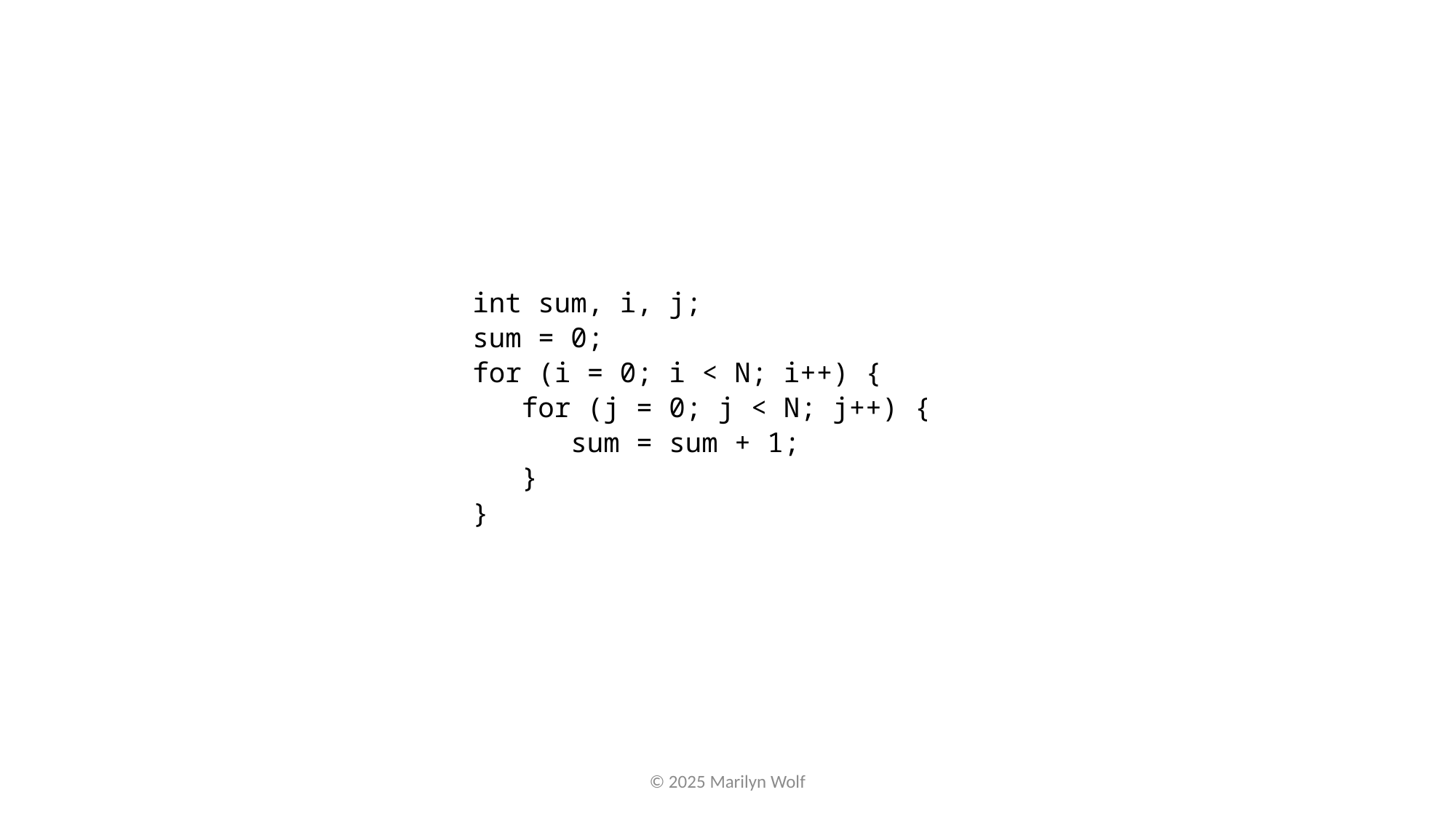

int sum, i, j;
sum = 0;
for (i = 0; i < N; i++) {
   for (j = 0; j < N; j++) {
      sum = sum + 1;
   }
}
© 2025 Marilyn Wolf